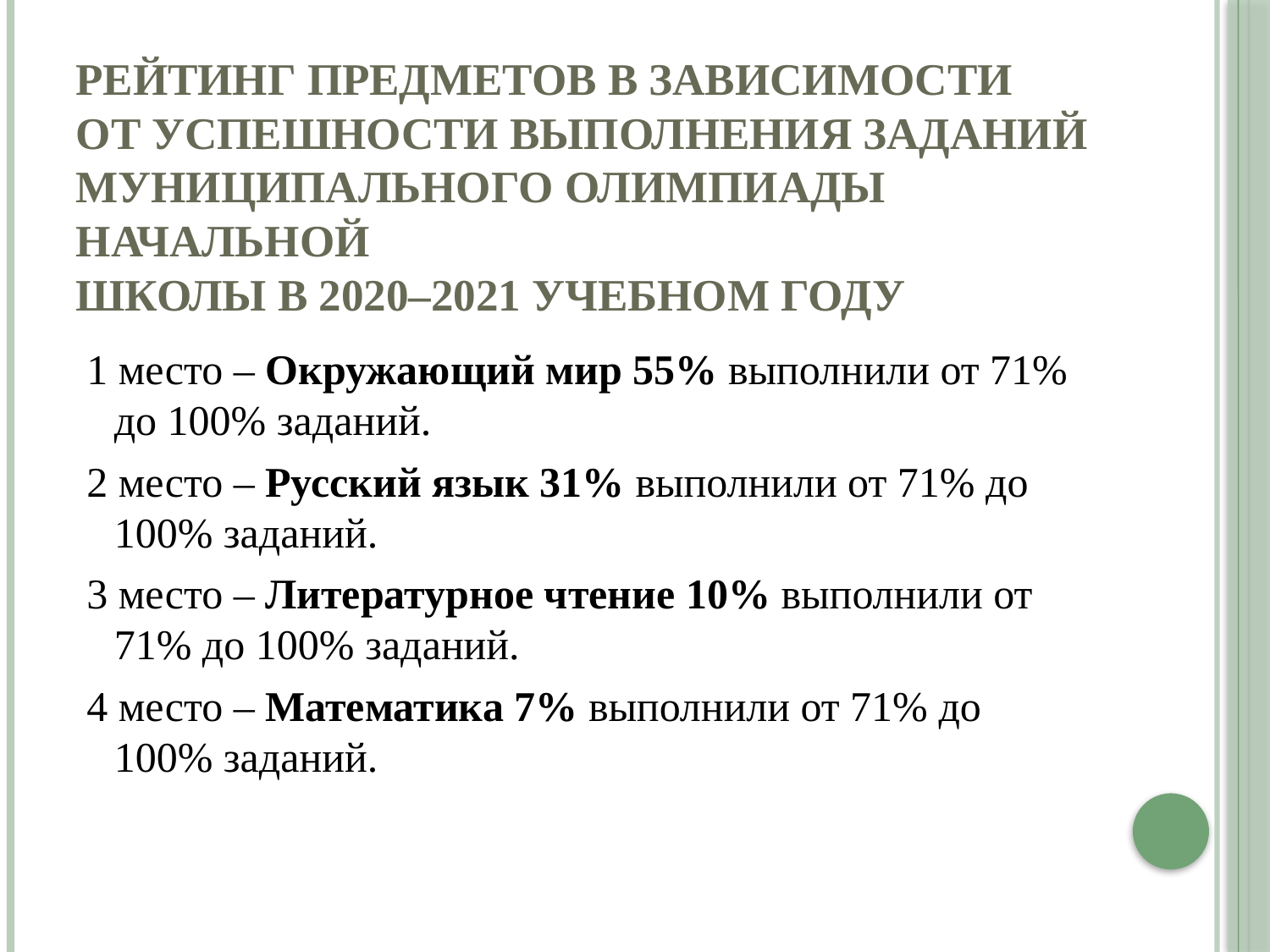

# Рейтинг предметов в зависимости от успешности выполнения заданий муниципального олимпиады начальной школы в 2020–2021 учебном году
 1 место – Окружающий мир 55% выполнили от 71% до 100% заданий.
 2 место – Русский язык 31% выполнили от 71% до 100% заданий.
 3 место – Литературное чтение 10% выполнили от 71% до 100% заданий.
 4 место – Математика 7% выполнили от 71% до 100% заданий.